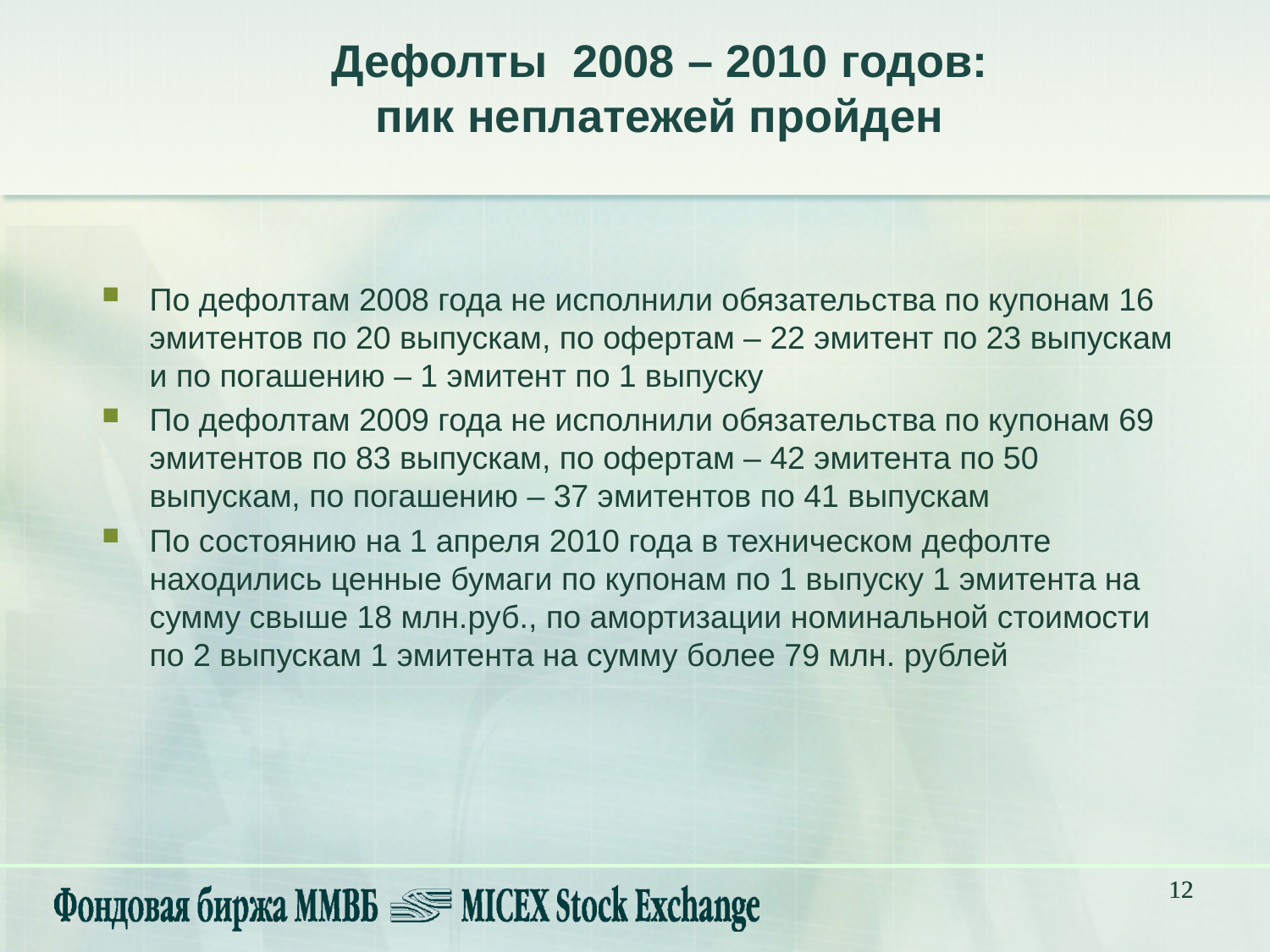

Дефолты  2008 – 2010 годов:
пик неплатежей пройден

По дефолтам 2008 года не исполнили обязательства по купонам 16 эмитентов по 20 выпускам, по офертам – 22 эмитент по 23 выпускам и по погашению – 1 эмитент по 1 выпуску
По дефолтам 2009 года не исполнили обязательства по купонам 69 эмитентов по 83 выпускам, по офертам – 42 эмитента по 50 выпускам, по погашению – 37 эмитентов по 41 выпускам
По состоянию на 1 апреля 2010 года в техническом дефолте находились ценные бумаги по купонам по 1 выпуску 1 эмитента на сумму свыше 18 млн.руб., по амортизации номинальной стоимости по 2 выпускам 1 эмитента на сумму более 79 млн. рублей
12
12